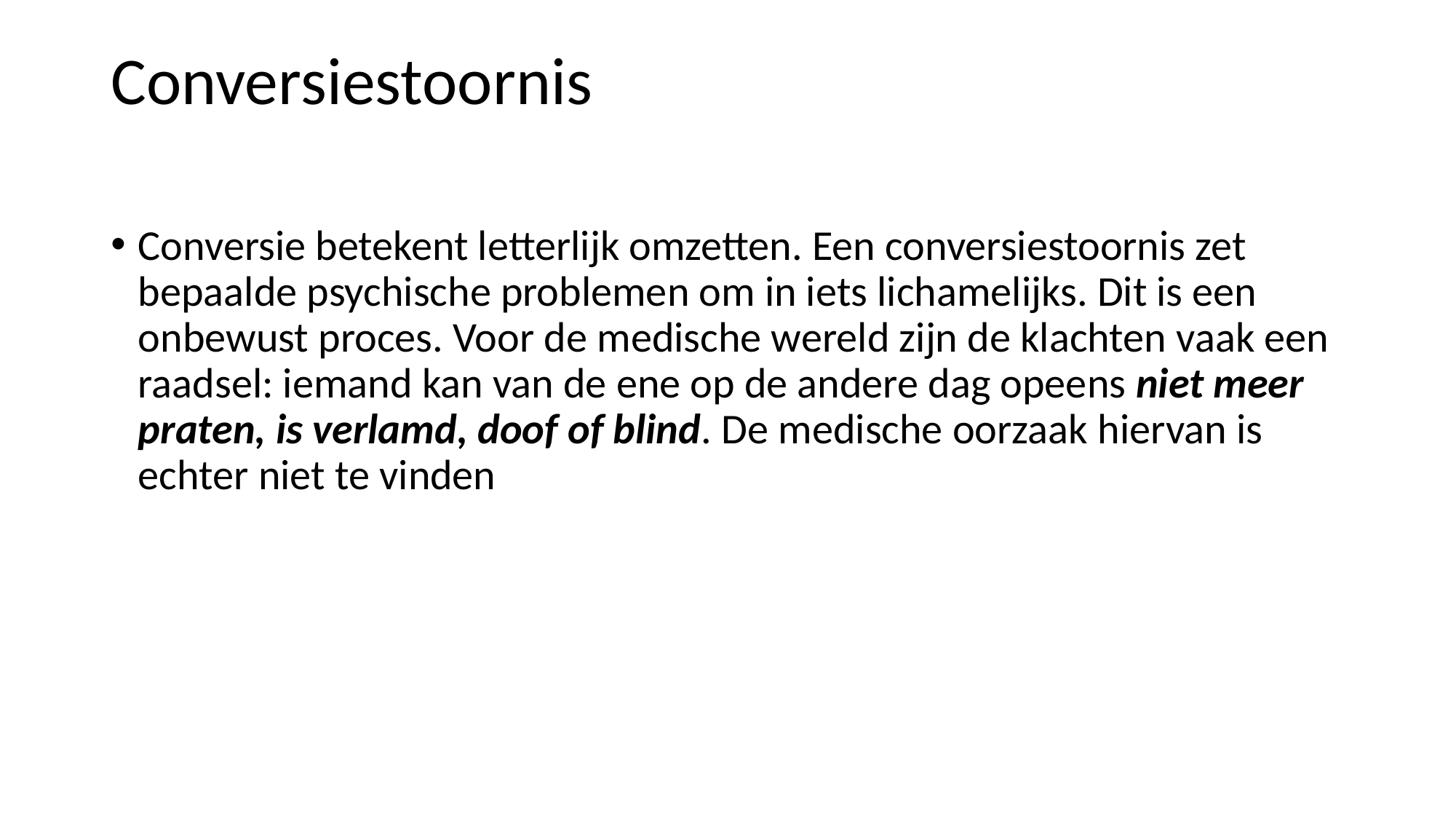

# Conversiestoornis
Conversie betekent letterlijk omzetten. Een conversiestoornis zet bepaalde psychische problemen om in iets lichamelijks. Dit is een onbewust proces. Voor de medische wereld zijn de klachten vaak een raadsel: iemand kan van de ene op de andere dag opeens niet meer praten, is verlamd, doof of blind. De medische oorzaak hiervan is echter niet te vinden